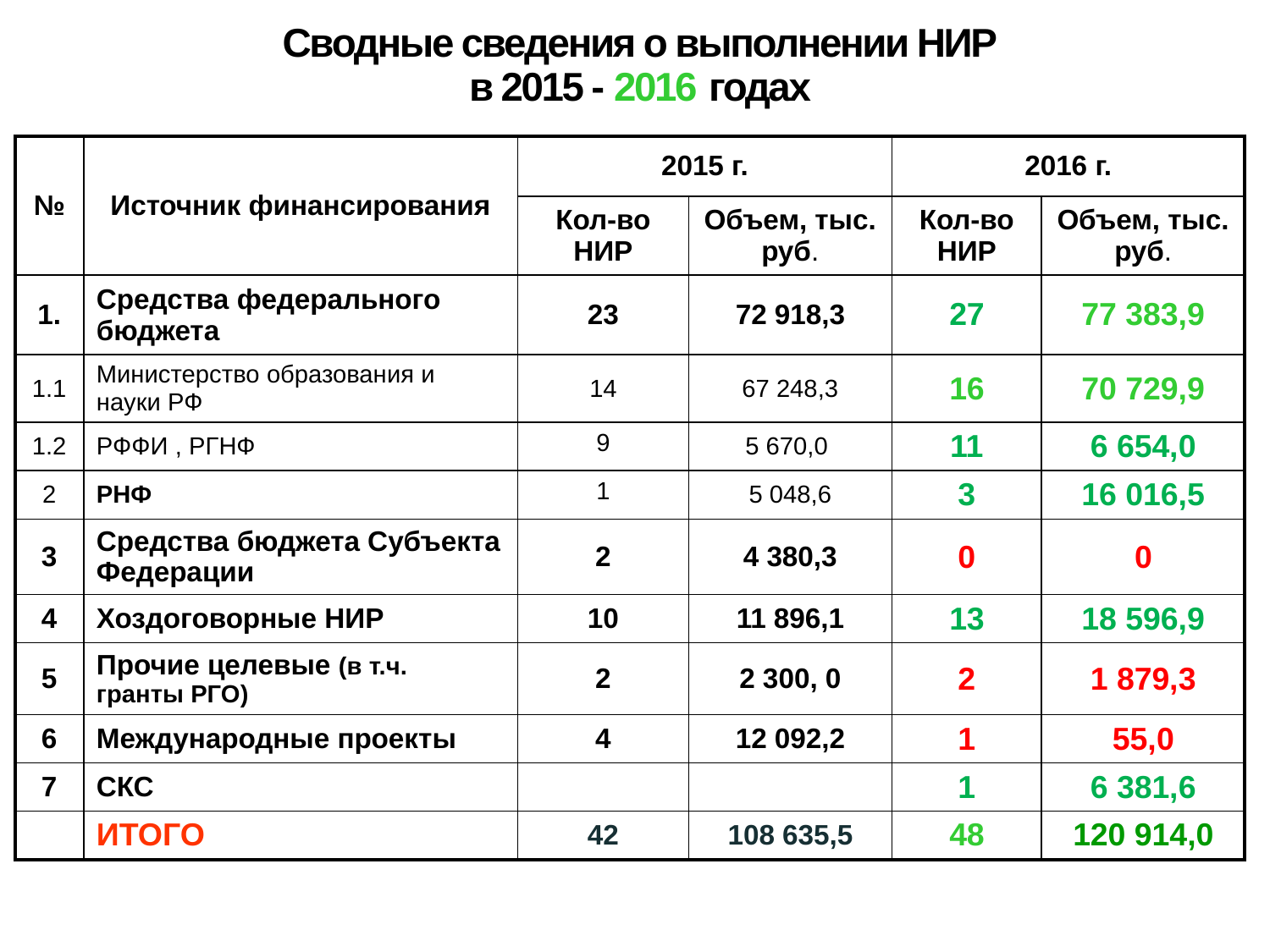

# Сводные сведения о выполнении НИР в 2015 - 2016 годах
| № | Источник финансирования | 2015 г. |  | 2016 г. |  |
| --- | --- | --- | --- | --- | --- |
|  |  | Кол-во НИР | Объем, тыс. руб. | Кол-во НИР | Объем, тыс. руб. |
| 1. | Средства федерального бюджета | 23 | 72 918,3 | 27 | 77 383,9 |
| 1.1 | Министерство образования и науки РФ | 14 | 67 248,3 | 16 | 70 729,9 |
| 1.2 | РФФИ , РГНФ | 9 | 5 670,0 | 11 | 6 654,0 |
| 2 | РНФ | 1 | 5 048,6 | 3 | 16 016,5 |
| 3 | Средства бюджета Субъекта Федерации | 2 | 4 380,3 | 0 | 0 |
| 4 | Хоздоговорные НИР | 10 | 11 896,1 | 13 | 18 596,9 |
| 5 | Прочие целевые (в т.ч. гранты РГО) | 2 | 2 300, 0 | 2 | 1 879,3 |
| 6 | Международные проекты | 4 | 12 092,2 | 1 | 55,0 |
| 7 | СКС |  |  | 1 | 6 381,6 |
|  | ИТОГО | 42 | 108 635,5 | 48 | 120 914,0 |